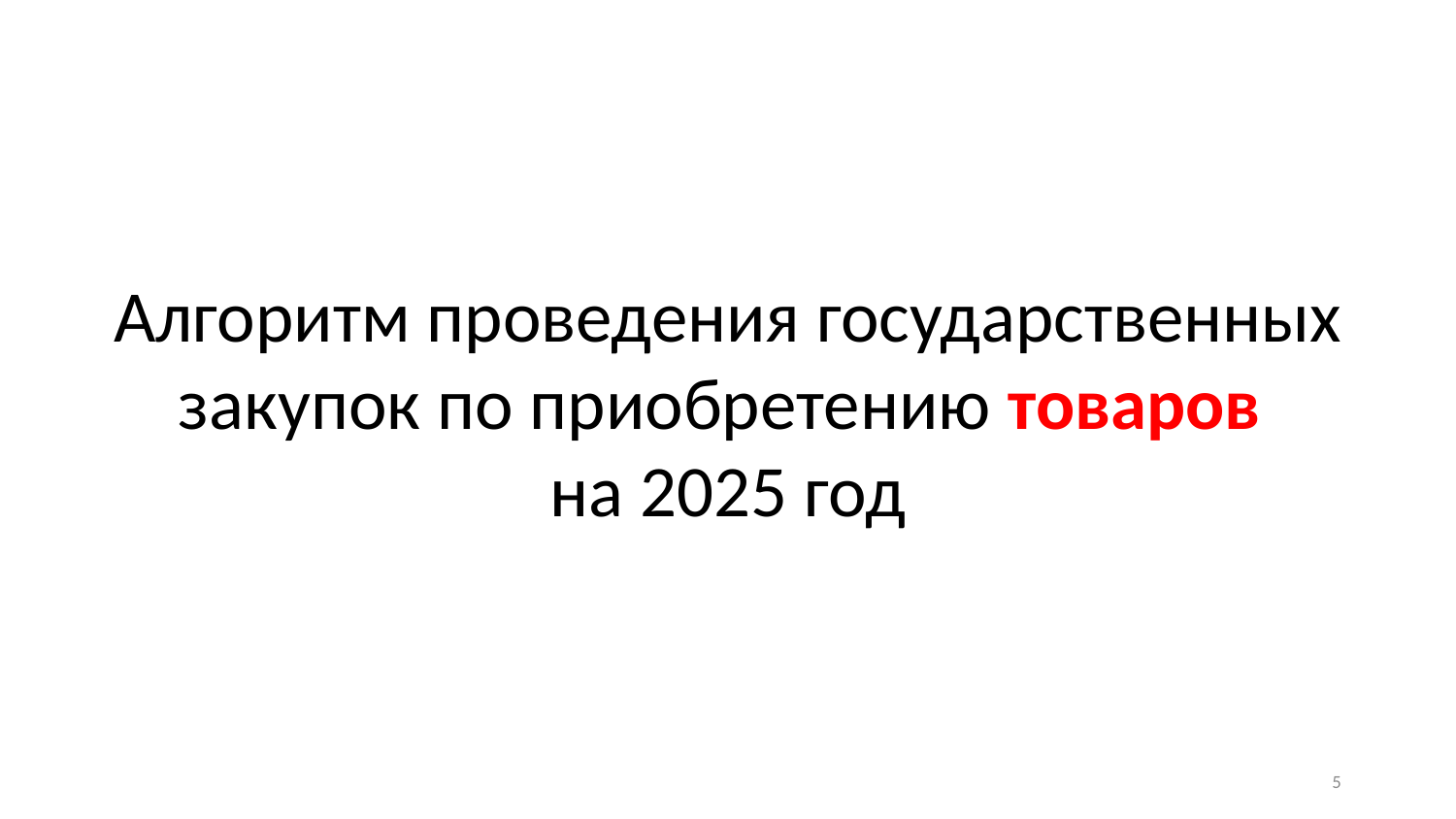

Алгоритм проведения государственных закупок по приобретению товаров
на 2025 год
5